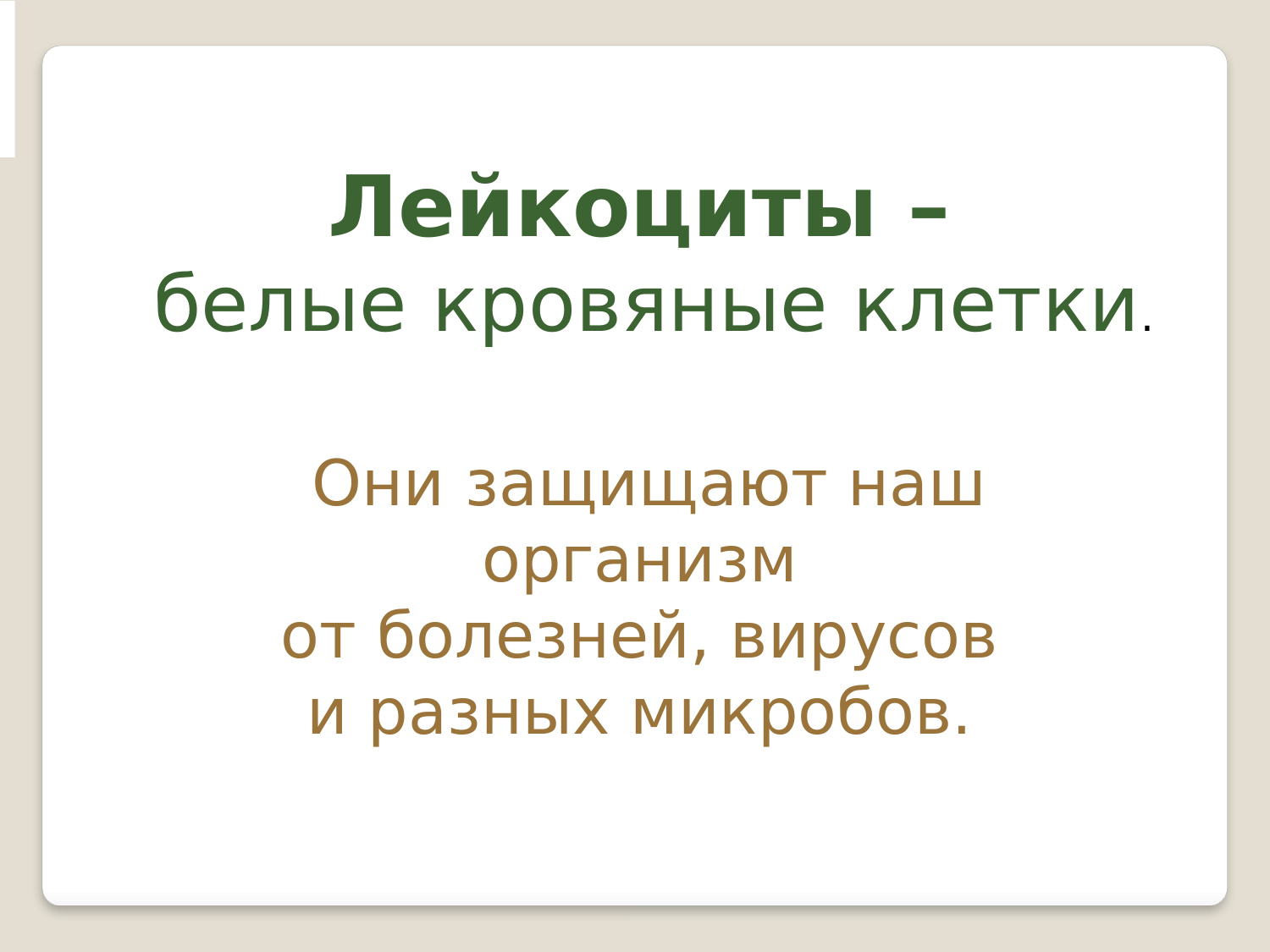

Лейкоциты –
белые кровяные клетки.
Они защищают наш организм
от болезней, вирусов
и разных микробов.